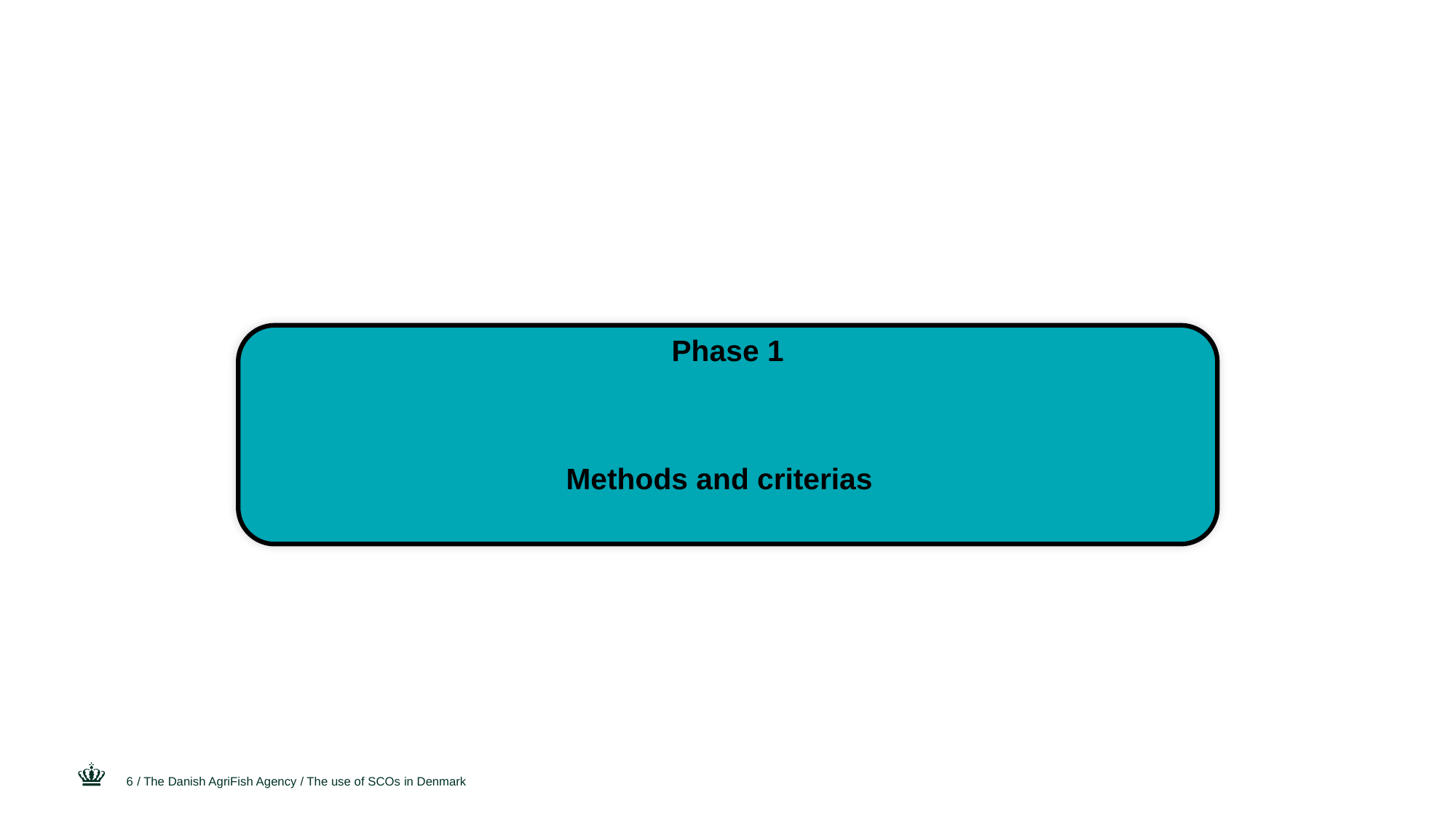

#

Phase 1
Methods and criterias
6
/ The Danish AgriFish Agency / The use of SCOs in Denmark
28 September 2016